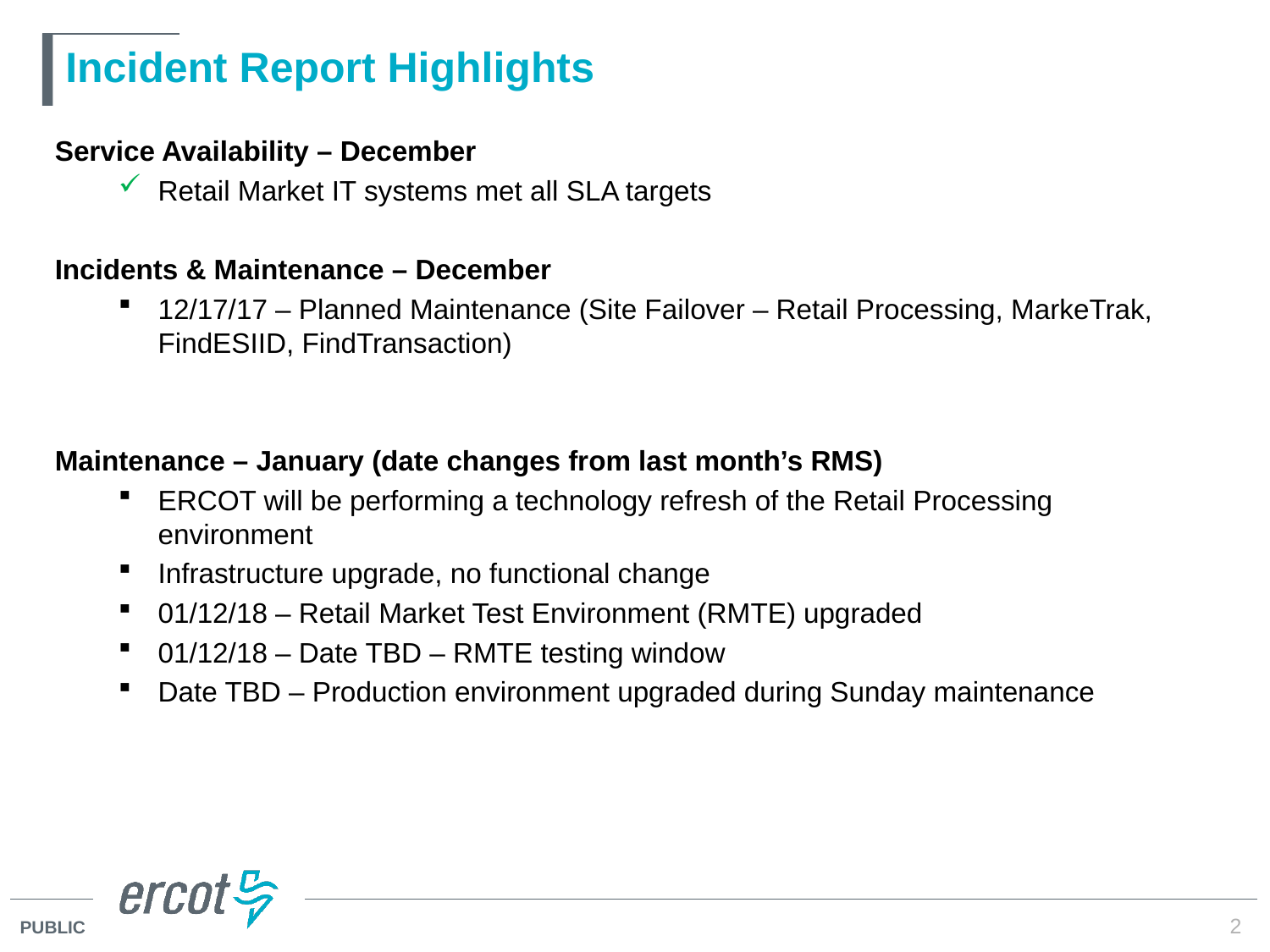

# Incident Report Highlights
Service Availability – December
Retail Market IT systems met all SLA targets

Incidents & Maintenance – December
12/17/17 – Planned Maintenance (Site Failover – Retail Processing, MarkeTrak, FindESIID, FindTransaction)

Maintenance – January (date changes from last month’s RMS)
ERCOT will be performing a technology refresh of the Retail Processing environment
Infrastructure upgrade, no functional change
01/12/18 – Retail Market Test Environment (RMTE) upgraded
01/12/18 – Date TBD – RMTE testing window
Date TBD – Production environment upgraded during Sunday maintenance

2